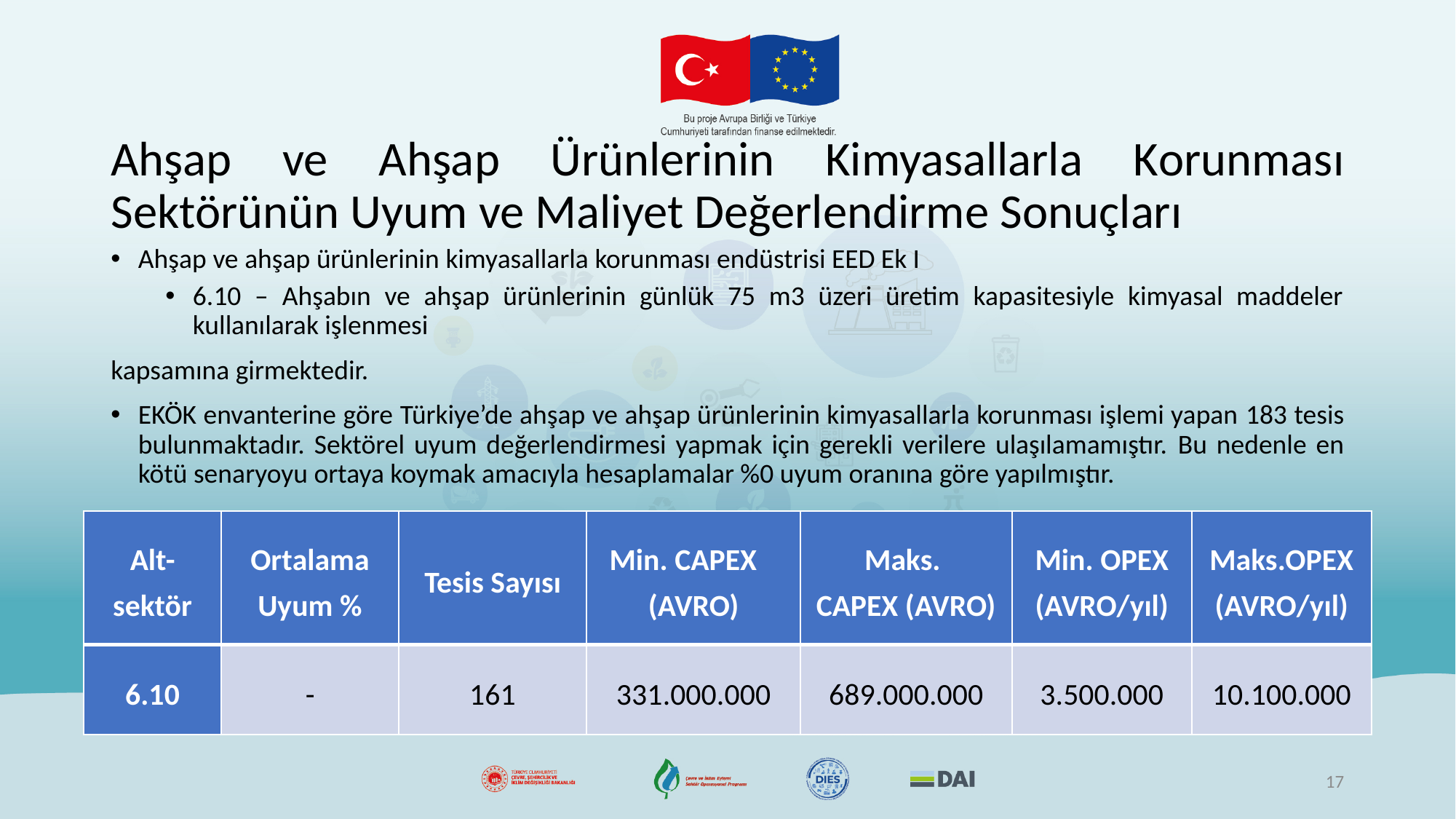

# Ahşap ve Ahşap Ürünlerinin Kimyasallarla Korunması Sektörünün Uyum ve Maliyet Değerlendirme Sonuçları
Ahşap ve ahşap ürünlerinin kimyasallarla korunması endüstrisi EED Ek I ​
6.10 – Ahşabın ve ahşap ürünlerinin günlük 75 m3 üzeri üretim kapasitesiyle kimyasal maddeler kullanılarak işlenmesi
kapsamına girmektedir.
EKÖK envanterine göre Türkiye’de ahşap ve ahşap ürünlerinin kimyasallarla korunması işlemi yapan 183 tesis bulunmaktadır. Sektörel uyum değerlendirmesi yapmak için gerekli verilere ulaşılamamıştır. Bu nedenle en kötü senaryoyu ortaya koymak amacıyla hesaplamalar %0 uyum oranına göre yapılmıştır.
| Alt-sektör | Ortalama Uyum % | Tesis Sayısı | Min. CAPEX (AVRO) | Maks. CAPEX (AVRO) | Min. OPEX (AVRO/yıl) | Maks.OPEX (AVRO/yıl) |
| --- | --- | --- | --- | --- | --- | --- |
| 6.10 | - | 161 | 331.000.000 | 689.000.000 | 3.500.000 | 10.100.000 |
17